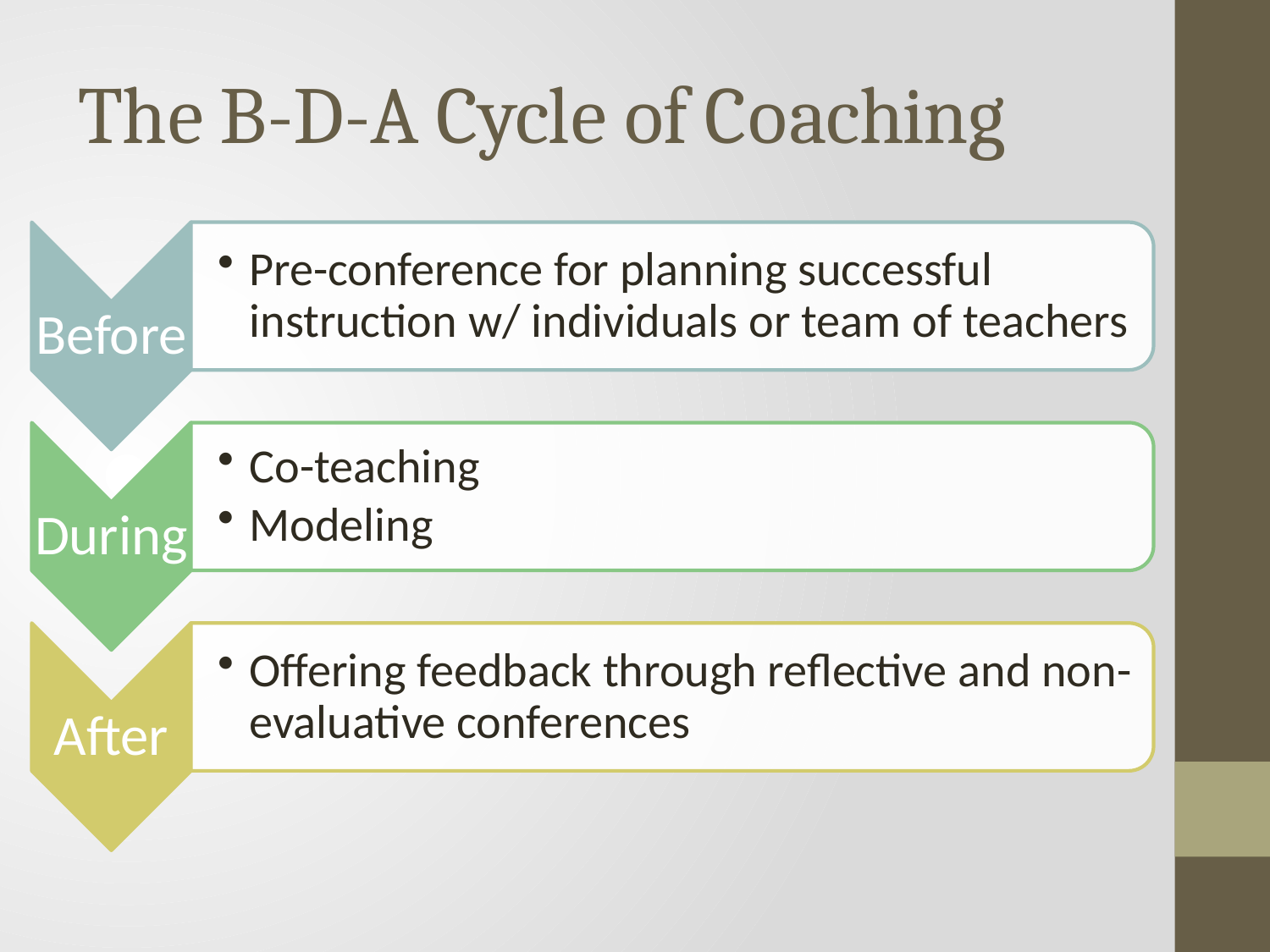

# The B-D-A Cycle of Coaching
Before
Pre-conference for planning successful instruction w/ individuals or team of teachers
During
Co-teaching
Modeling
After
Offering feedback through reflective and non-evaluative conferences